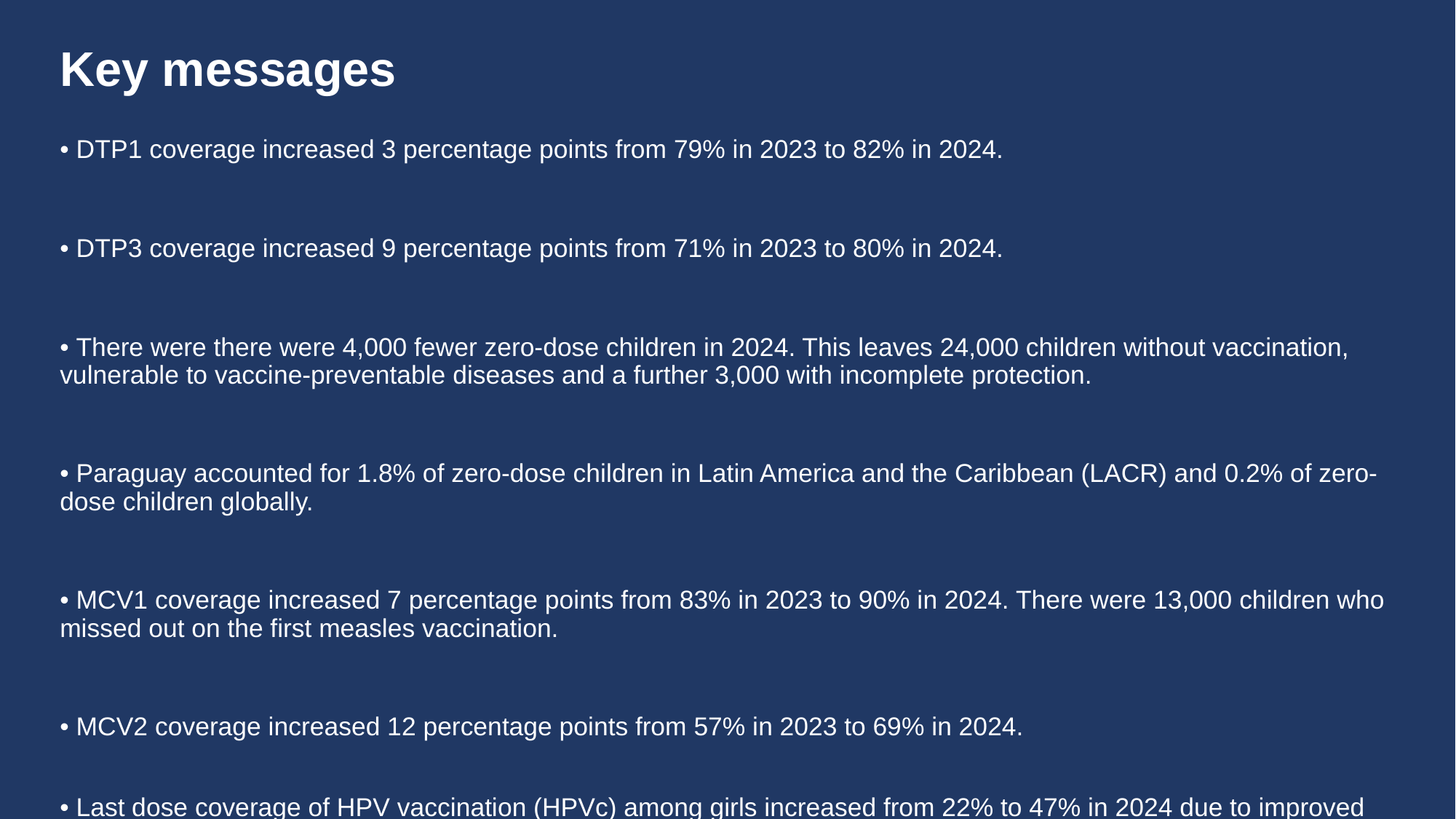

# Key messages
• DTP1 coverage increased 3 percentage points from 79% in 2023 to 82% in 2024.

• DTP3 coverage increased 9 percentage points from 71% in 2023 to 80% in 2024.

• There were there were 4,000 fewer zero-dose children in 2024. This leaves 24,000 children without vaccination, vulnerable to vaccine-preventable diseases and a further 3,000 with incomplete protection.

• Paraguay accounted for 1.8% of zero-dose children in Latin America and the Caribbean (LACR) and 0.2% of zero-dose children globally.

• MCV1 coverage increased 7 percentage points from 83% in 2023 to 90% in 2024. There were 13,000 children who missed out on the first measles vaccination.

• MCV2 coverage increased 12 percentage points from 57% in 2023 to 69% in 2024.

• Last dose coverage of HPV vaccination (HPVc) among girls increased from 22% to 47% in 2024 due to improved programme performance.